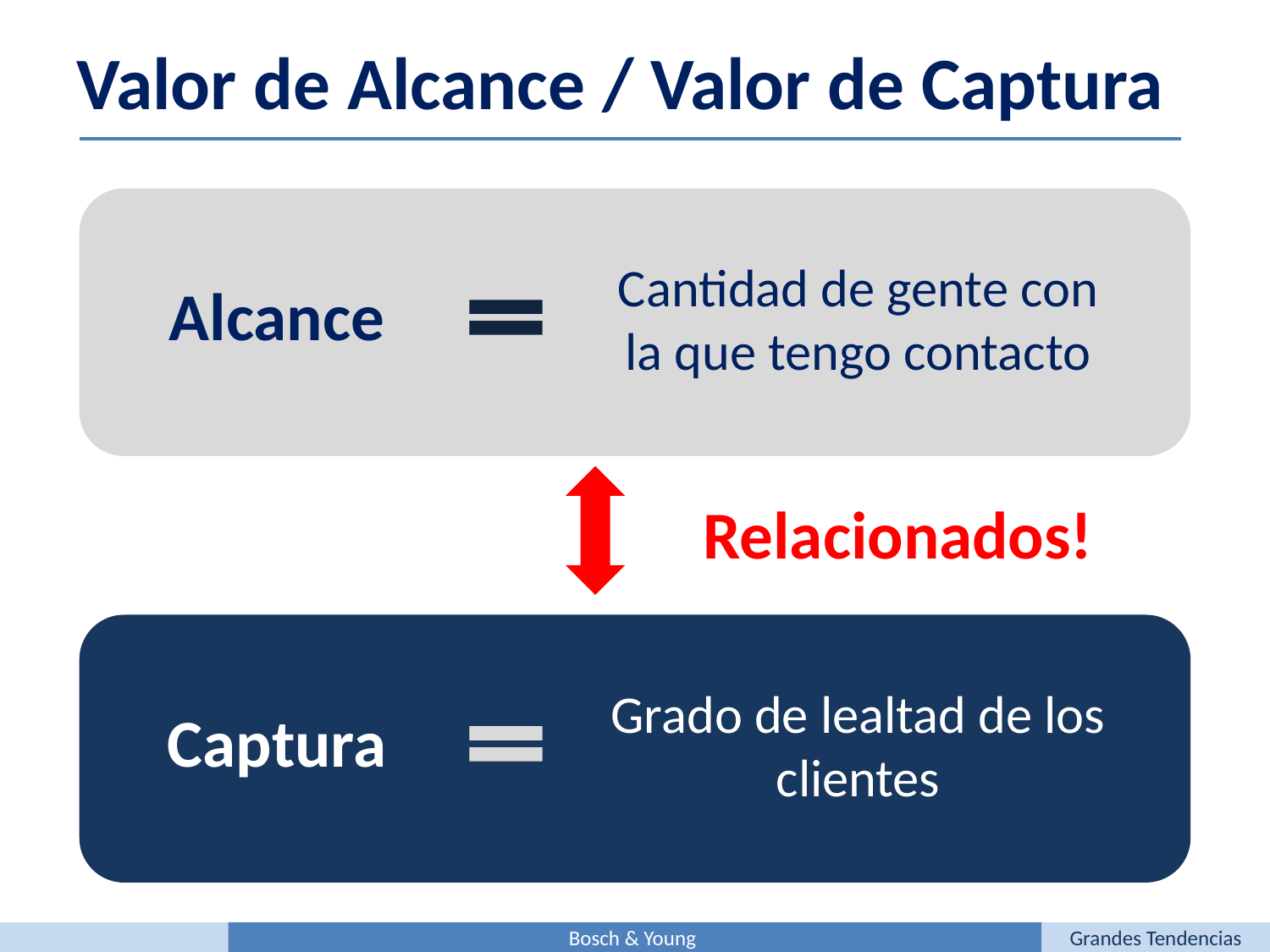

Valor de Alcance / Valor de Captura

Cantidad de gente con la que tengo contacto
Alcance

Relacionados!

Grado de lealtad de los clientes
Captura

Bosch & Young
Grandes Tendencias